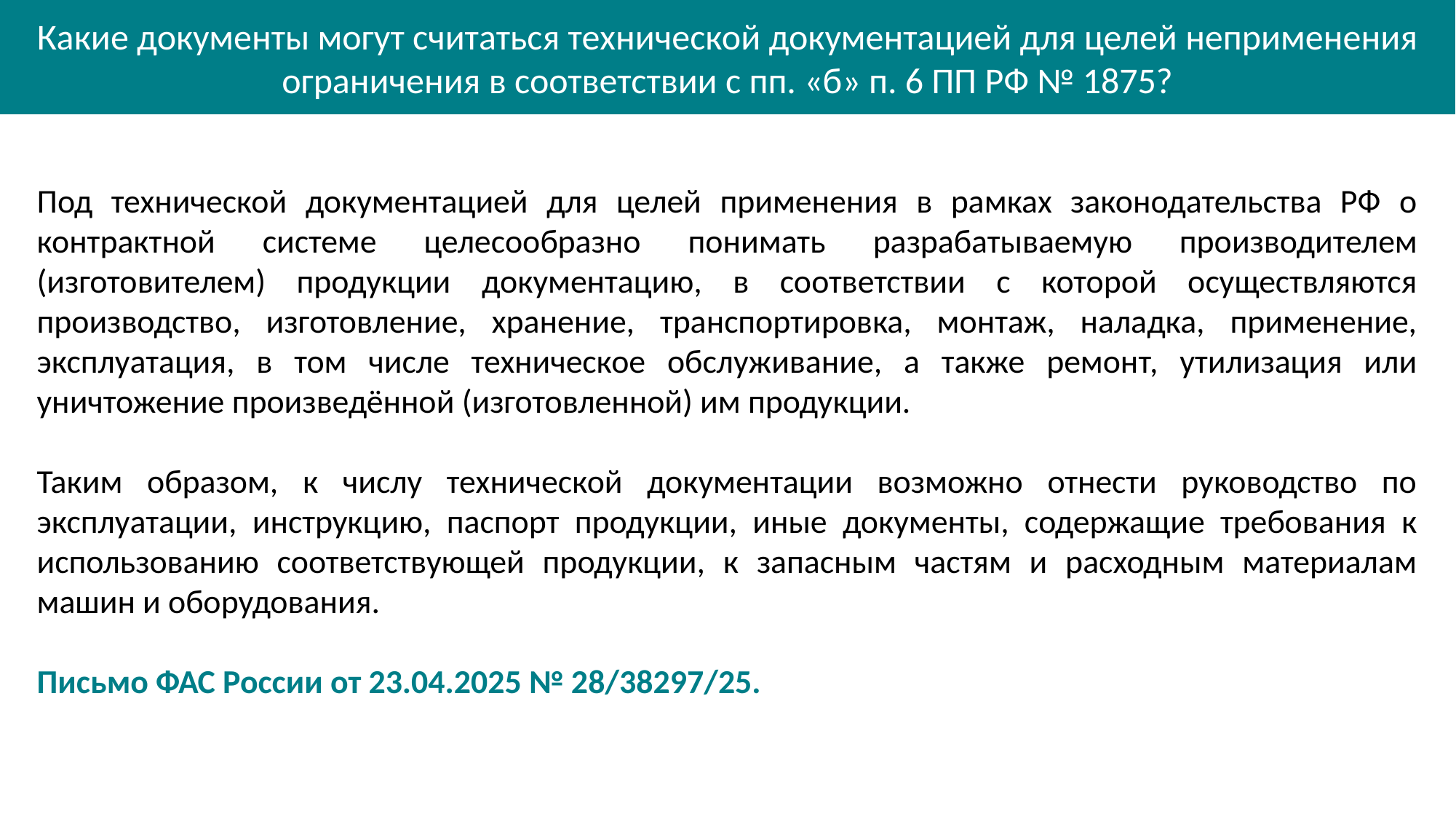

Какие документы могут считаться технической документацией для целей неприменения ограничения в соответствии с пп. «б» п. 6 ПП РФ № 1875?

Под технической документацией для целей применения в рамках законодательства РФ о контрактной системе целесообразно понимать разрабатываемую производителем (изготовителем) продукции документацию, в соответствии с которой осуществляются производство, изготовление, хранение, транспортировка, монтаж, наладка, применение, эксплуатация, в том числе техническое обслуживание, а также ремонт, утилизация или уничтожение произведённой (изготовленной) им продукции.

Таким образом, к числу технической документации возможно отнести руководство по эксплуатации, инструкцию, паспорт продукции, иные документы, содержащие требования к использованию соответствующей продукции, к запасным частям и расходным материалам машин и оборудования.

Письмо ФАС России от 23.04.2025 № 28/38297/25.